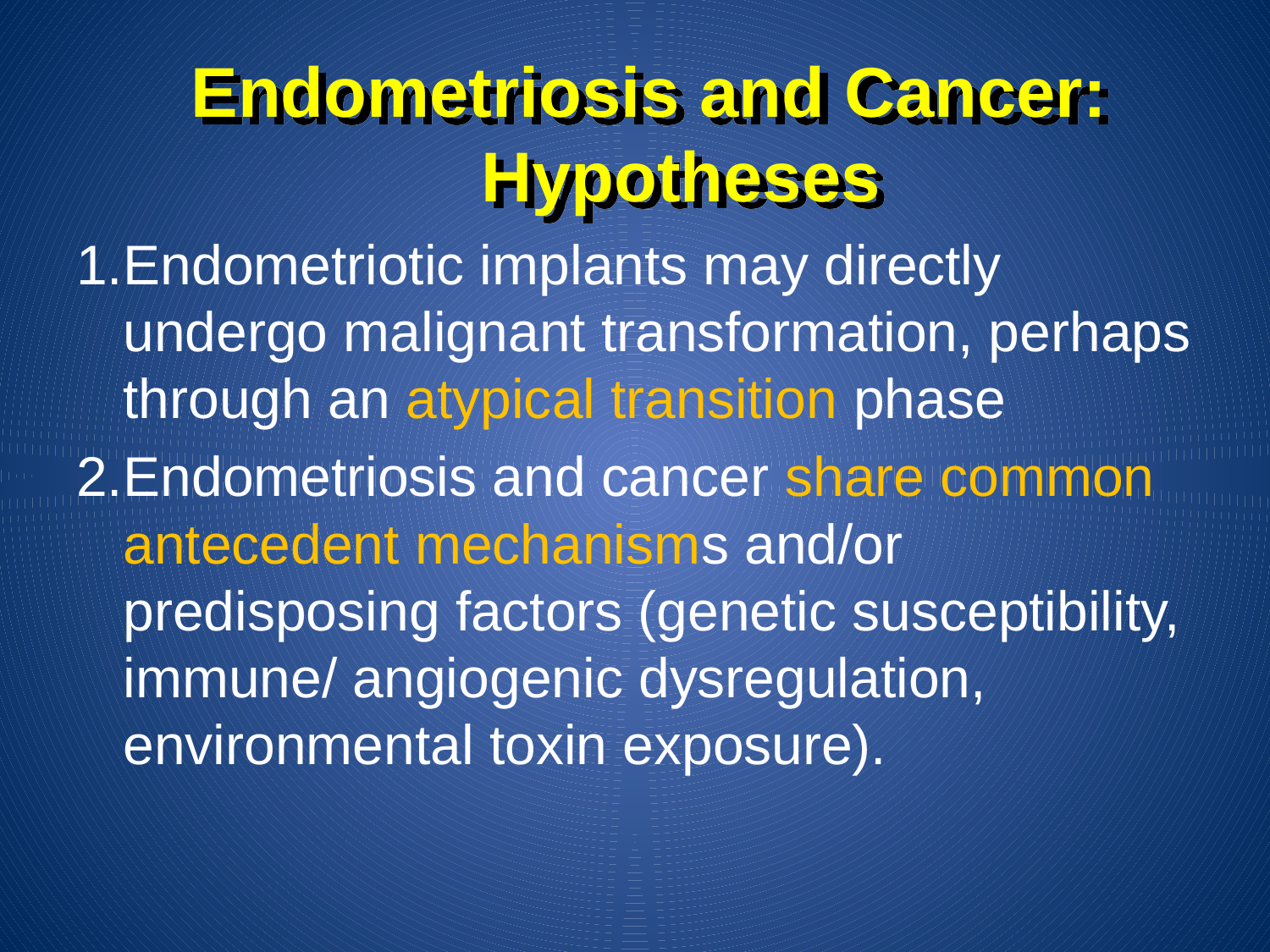

Endometriosis and Cancer: Hypotheses

Endometriotic implants may directly undergo malignant transformation, perhaps through an atypical transition phase
Endometriosis and cancer share common antecedent mechanisms and/or predisposing factors (genetic susceptibility, immune/ angiogenic dysregulation, environmental toxin exposure).